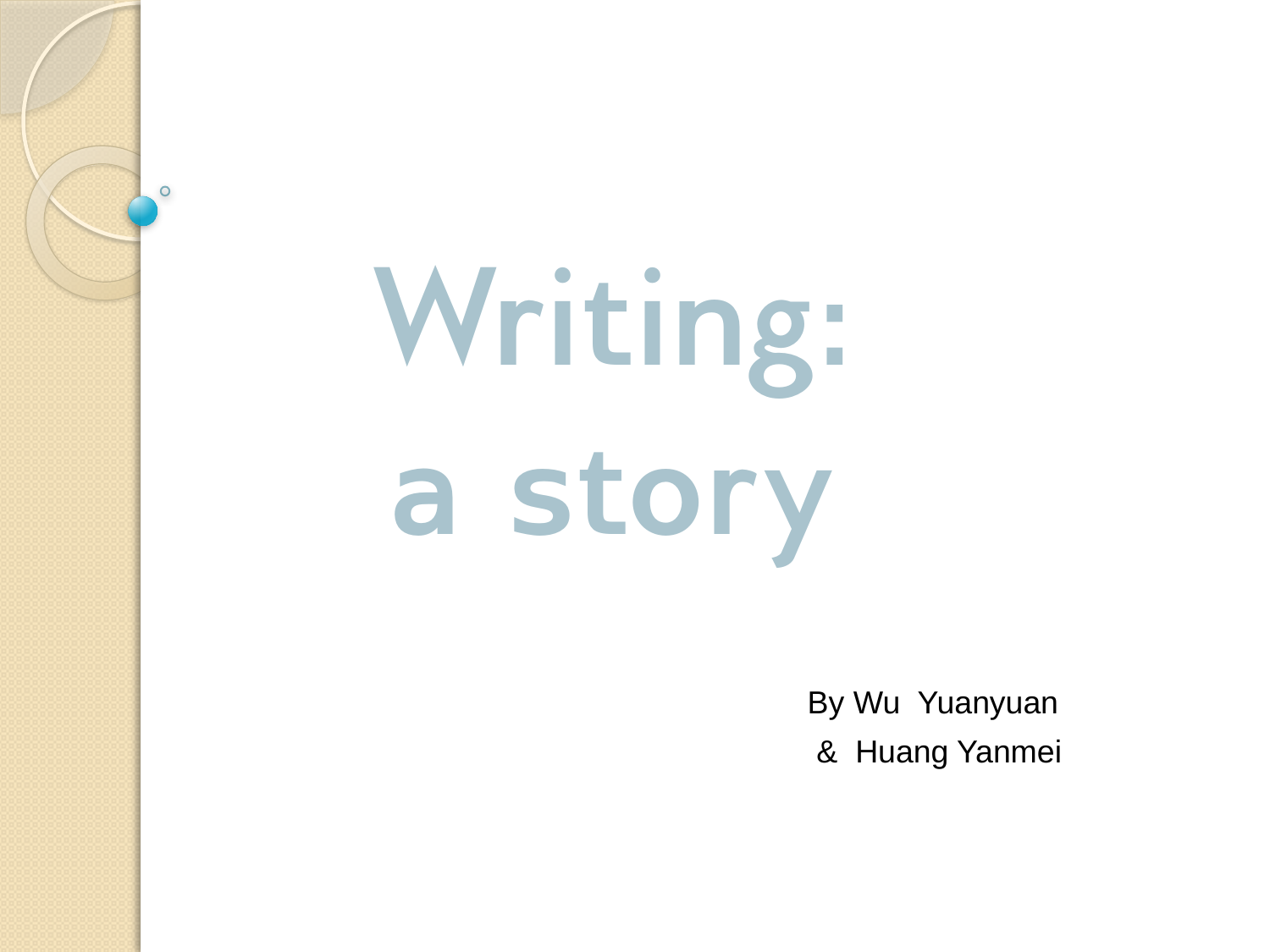

#
Writing:
a story

By Wu  Yuanyuan
 &  Huang Yanmei